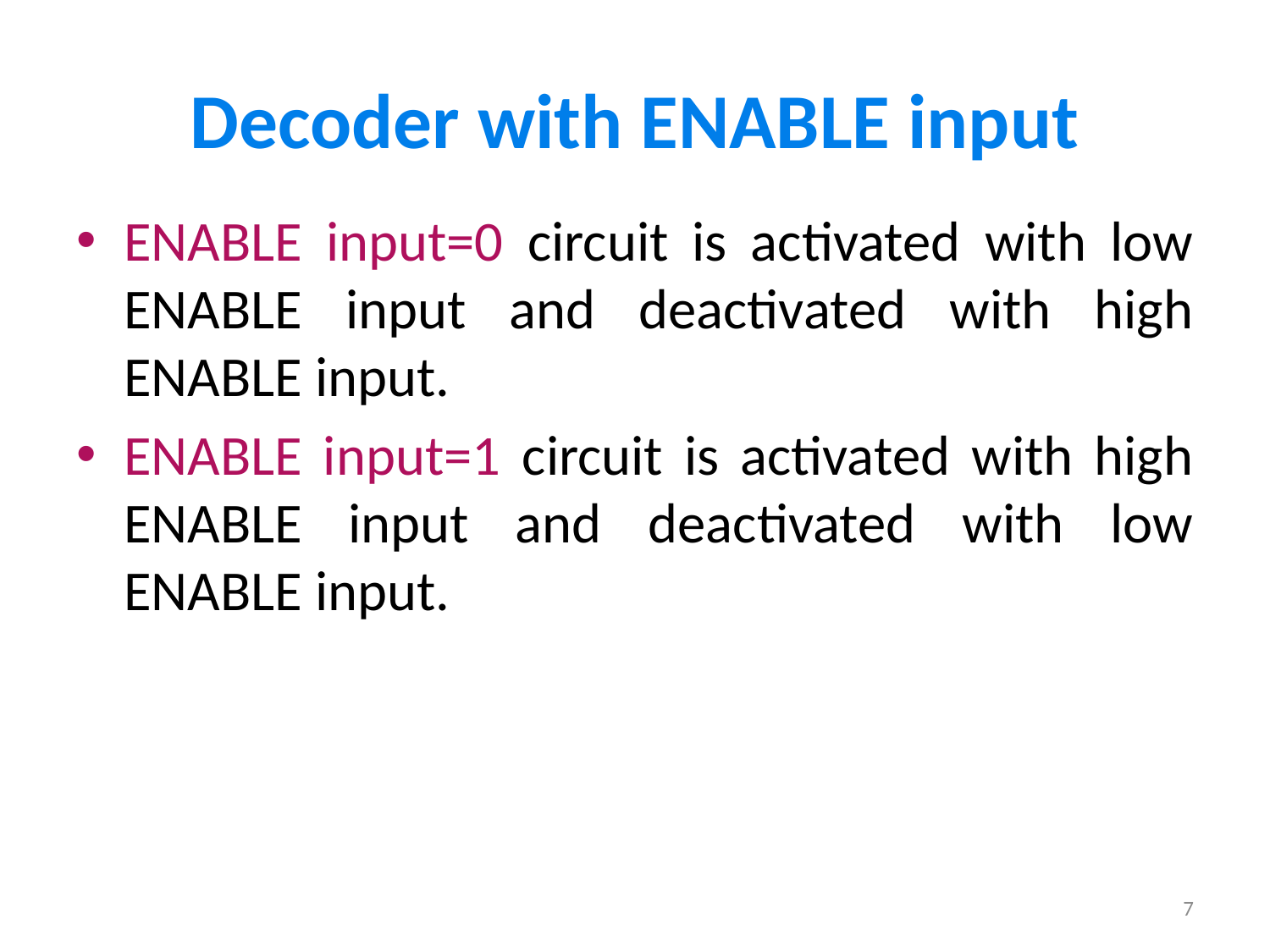

# Decoder with ENABLE input
ENABLE input=0 circuit is activated with low ENABLE input and deactivated with high ENABLE input.
ENABLE input=1 circuit is activated with high ENABLE input and deactivated with low ENABLE input.

7